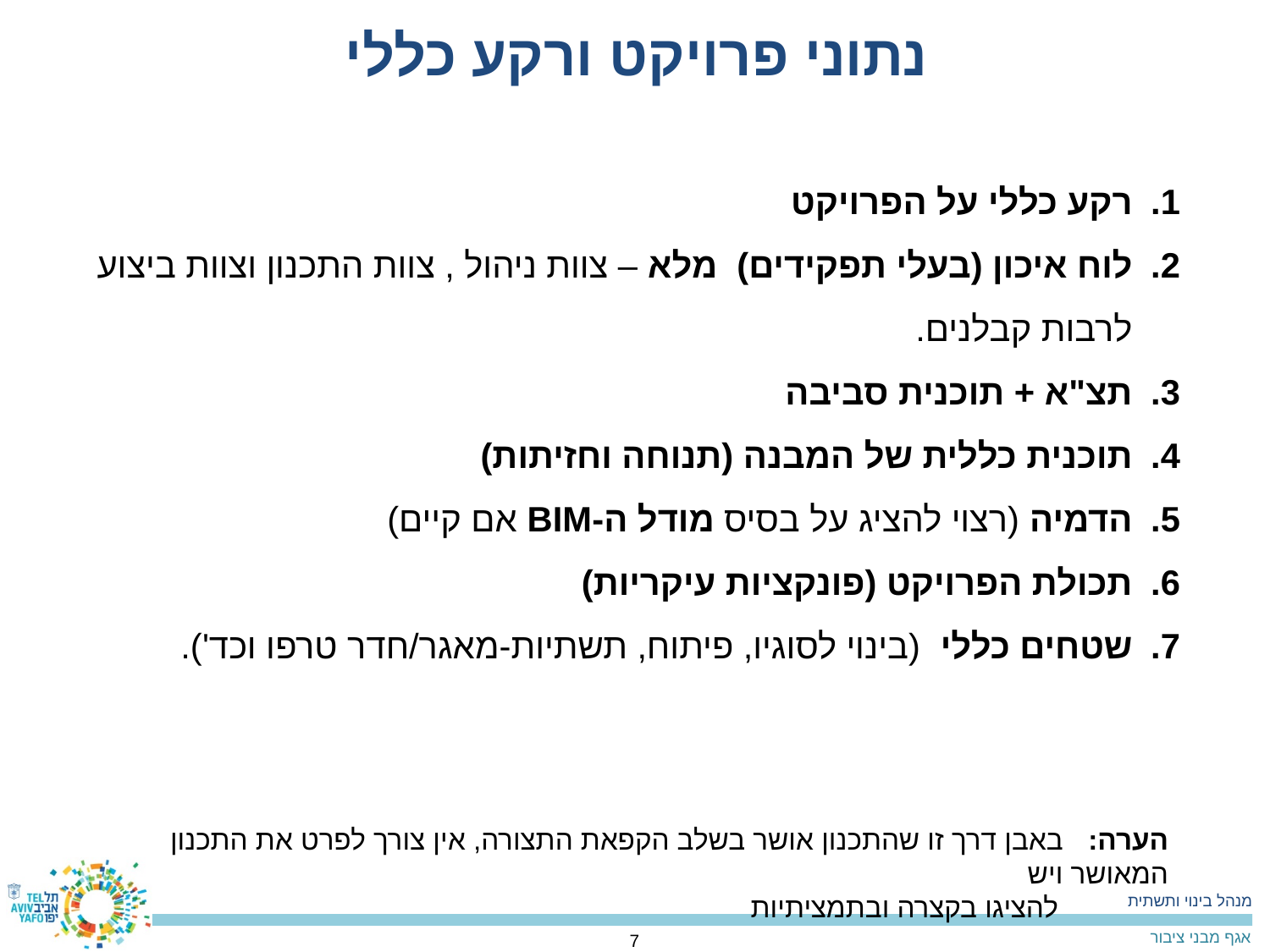

נתוני פרויקט ורקע כללי
רקע כללי על הפרויקט
לוח איכון (בעלי תפקידים)  מלא – צוות ניהול , צוות התכנון וצוות ביצוע לרבות קבלנים.
תצ"א + תוכנית סביבה
תוכנית כללית של המבנה (תנוחה וחזיתות)
הדמיה (רצוי להציג על בסיס מודל ה-BIM אם קיים)
תכולת הפרויקט (פונקציות עיקריות)
שטחים כללי  (בינוי לסוגיו, פיתוח, תשתיות-מאגר/חדר טרפו וכד').
הערה:   באבן דרך זו שהתכנון אושר בשלב הקפאת התצורה, אין צורך לפרט את התכנון המאושר ויש
              להציגו בקצרה ובתמציתיות